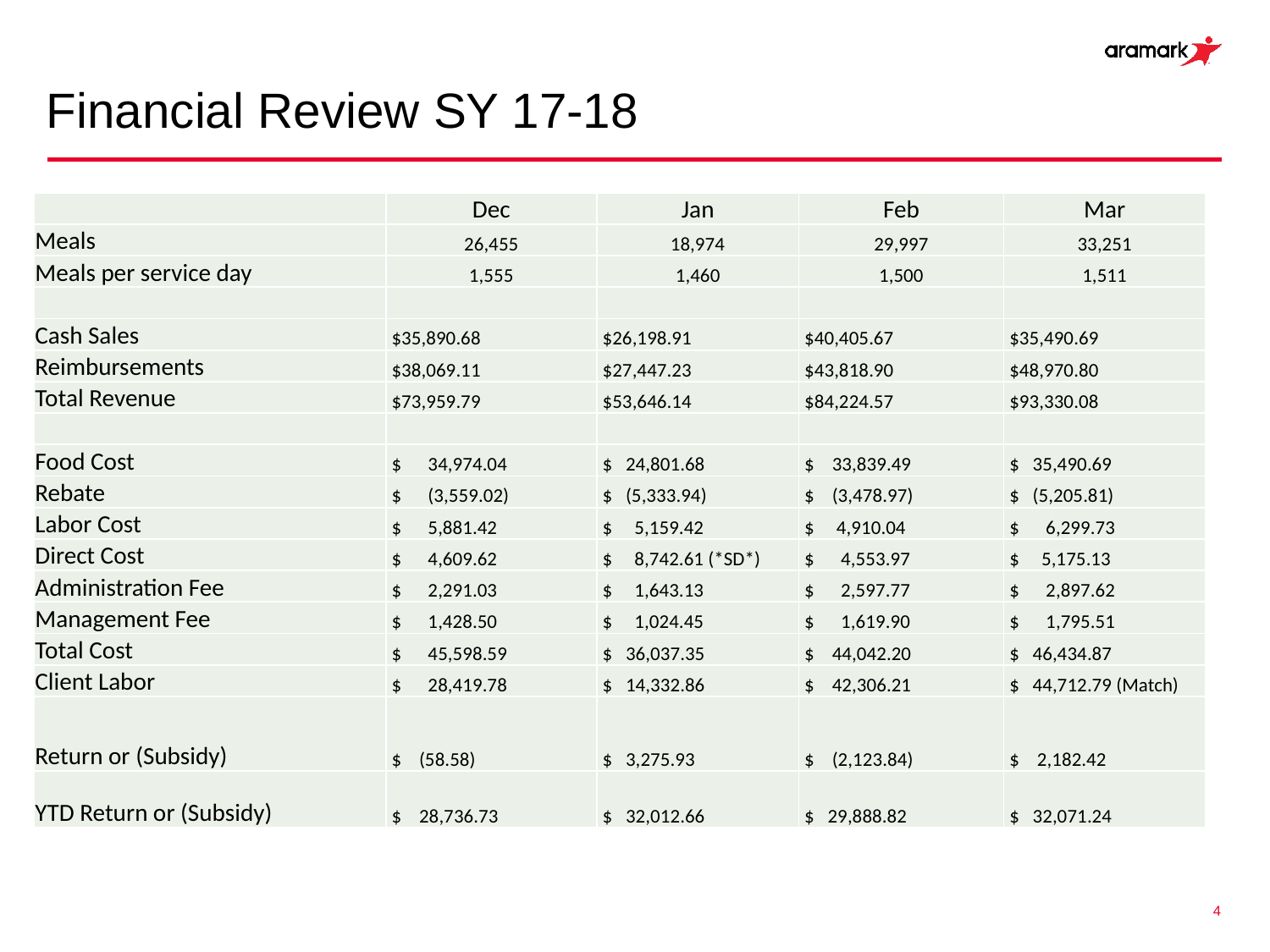

# Financial Review SY 17-18
|  | Dec | Jan | Feb | Mar |
| --- | --- | --- | --- | --- |
| Meals | 26,455 | 18,974 | 29,997 | 33,251 |
| Meals per service day | 1,555 | 1,460 | 1,500 | 1,511 |
|  |  |  |  |  |
| Cash Sales | $35,890.68 | $26,198.91 | $40,405.67 | $35,490.69 |
| Reimbursements | $38,069.11 | $27,447.23 | $43,818.90 | $48,970.80 |
| Total Revenue | $73,959.79 | $53,646.14 | $84,224.57 | $93,330.08 |
|  |  |  |  |  |
| Food Cost | $ 34,974.04 | $ 24,801.68 | $ 33,839.49 | $ 35,490.69 |
| Rebate | $ (3,559.02) | $ (5,333.94) | $ (3,478.97) | $ (5,205.81) |
| Labor Cost | $ 5,881.42 | $ 5,159.42 | $ 4,910.04 | $ 6,299.73 |
| Direct Cost | $ 4,609.62 | $ 8,742.61 (\*SD\*) | $ 4,553.97 | $ 5,175.13 |
| Administration Fee | $ 2,291.03 | $ 1,643.13 | $ 2,597.77 | $ 2,897.62 |
| Management Fee | $ 1,428.50 | $ 1,024.45 | $ 1,619.90 | $ 1,795.51 |
| Total Cost | $ 45,598.59 | $ 36,037.35 | $ 44,042.20 | $ 46,434.87 |
| Client Labor | $ 28,419.78 | $ 14,332.86 | $ 42,306.21 | $ 44,712.79 (Match) |
| Return or (Subsidy) | $ (58.58) | $ 3,275.93 | $ (2,123.84) | $ 2,182.42 |
| YTD Return or (Subsidy) | $ 28,736.73 | $ 32,012.66 | $ 29,888.82 | $ 32,071.24 |
4